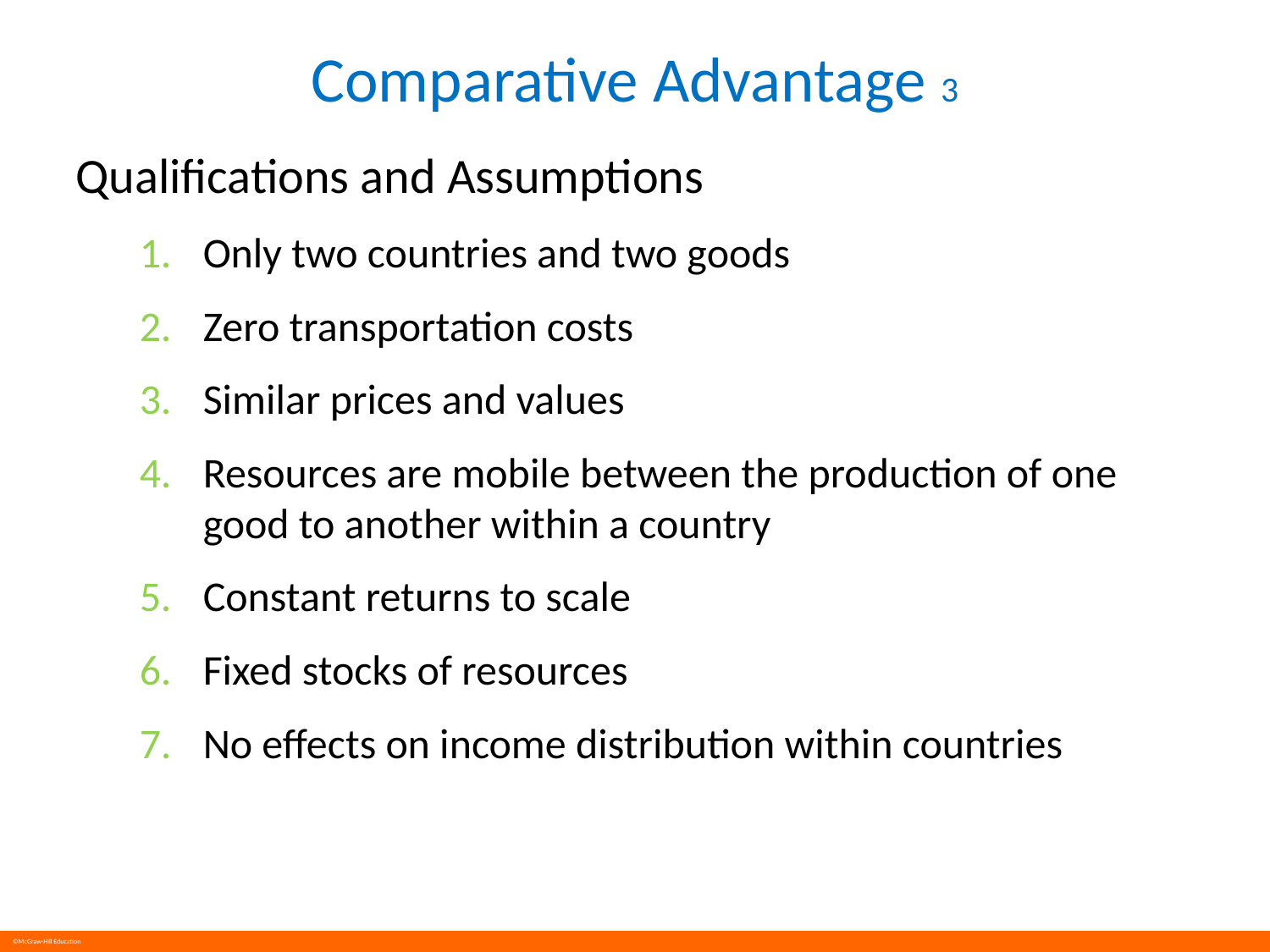

# Comparative Advantage 3
Qualifications and Assumptions
Only two countries and two goods
Zero transportation costs
Similar prices and values
Resources are mobile between the production of one good to another within a country
Constant returns to scale
Fixed stocks of resources
No effects on income distribution within countries